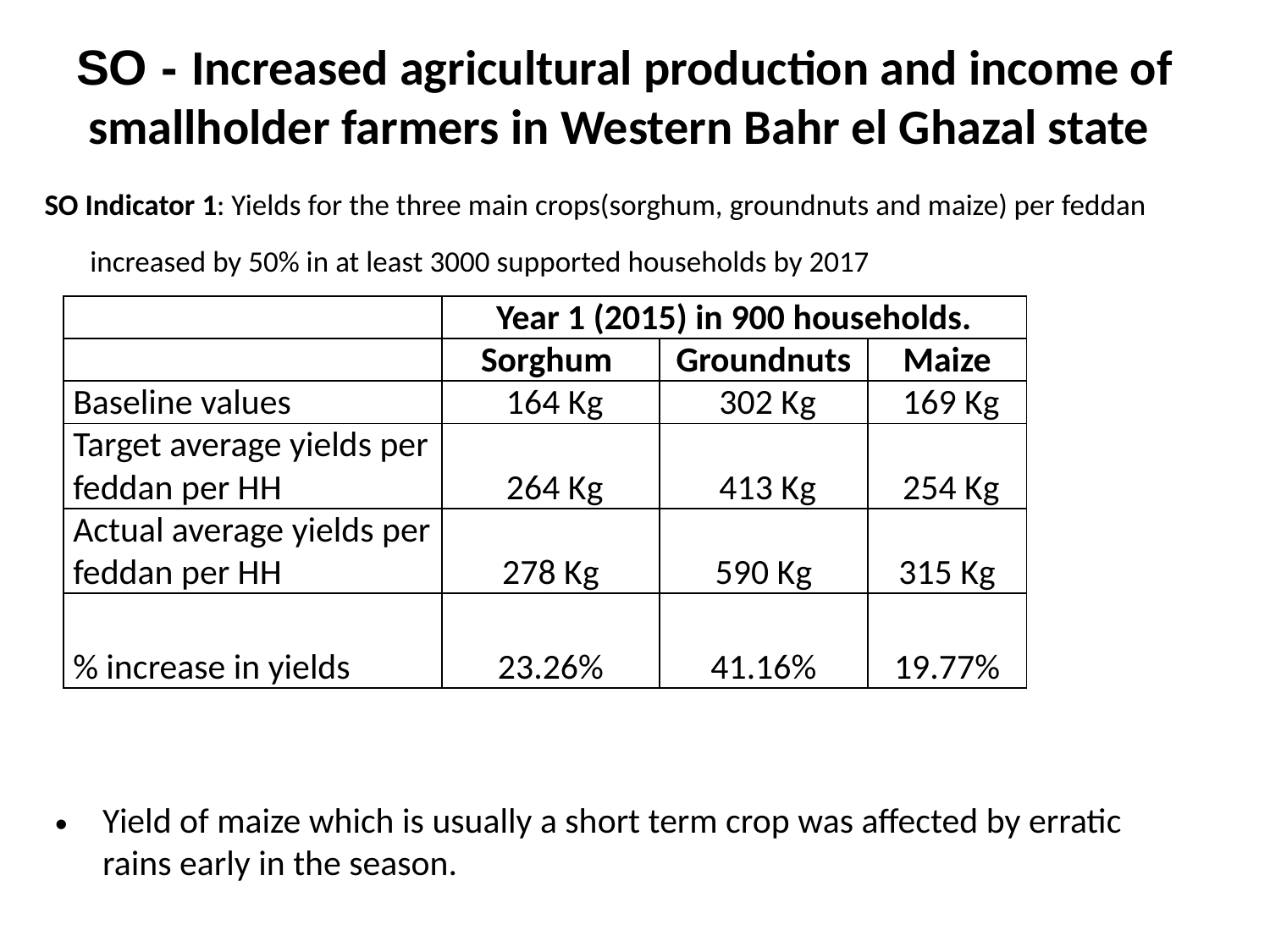

# SO - Increased agricultural production and income of smallholder farmers in Western Bahr el Ghazal state
SO Indicator 1: Yields for the three main crops(sorghum, groundnuts and maize) per feddan increased by 50% in at least 3000 supported households by 2017

|  | Year 1 (2015) in 900 households. |  |  |
| --- | --- | --- | --- |
|  | Sorghum | Groundnuts | Maize |
| Baseline values | 164 Kg | 302 Kg | 169 Kg |
| Target average yields per feddan per HH | 264 Kg | 413 Kg | 254 Kg |
| Actual average yields per feddan per HH | 278 Kg | 590 Kg | 315 Kg |
| % increase in yields | 23.26% | 41.16% | 19.77% |
Yield of maize which is usually a short term crop was affected by erratic rains early in the season.